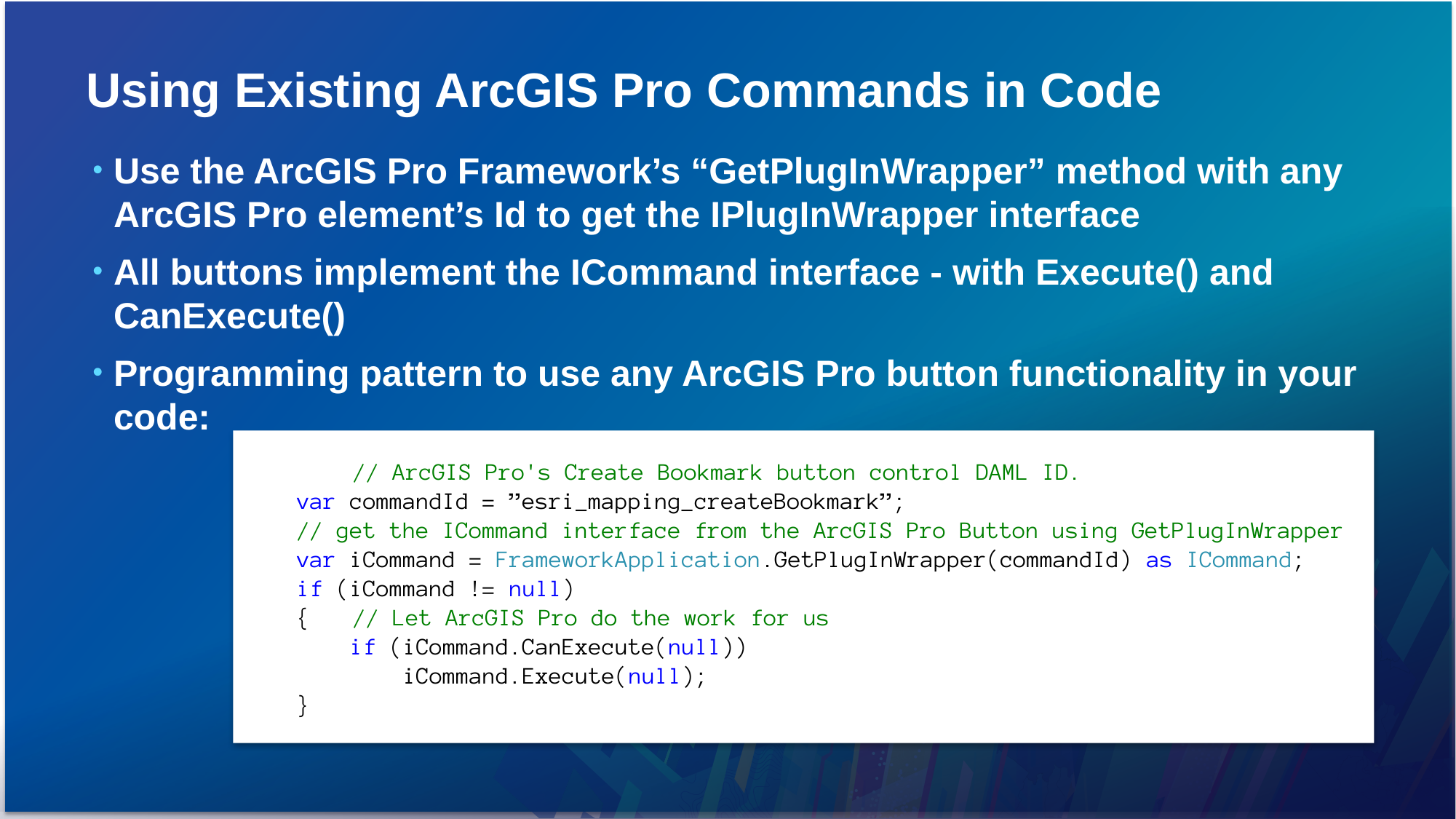

# Using Existing ArcGIS Pro Commands in Code
Use the ArcGIS Pro Framework’s “GetPlugInWrapper” method with any ArcGIS Pro element’s Id to get the IPlugInWrapper interface
All buttons implement the ICommand interface - with Execute() and CanExecute()
Programming pattern to use any ArcGIS Pro button functionality in your code:
	// ArcGIS Pro's Create Bookmark button control DAML ID.
    var commandId = ”esri_mapping_createBookmark”;
    // get the ICommand interface from the ArcGIS Pro Button using GetPlugInWrapper
    var iCommand = FrameworkApplication.GetPlugInWrapper(commandId) as ICommand;
    if (iCommand != null)
    {	// Let ArcGIS Pro do the work for us
        if (iCommand.CanExecute(null))
            iCommand.Execute(null);
    }